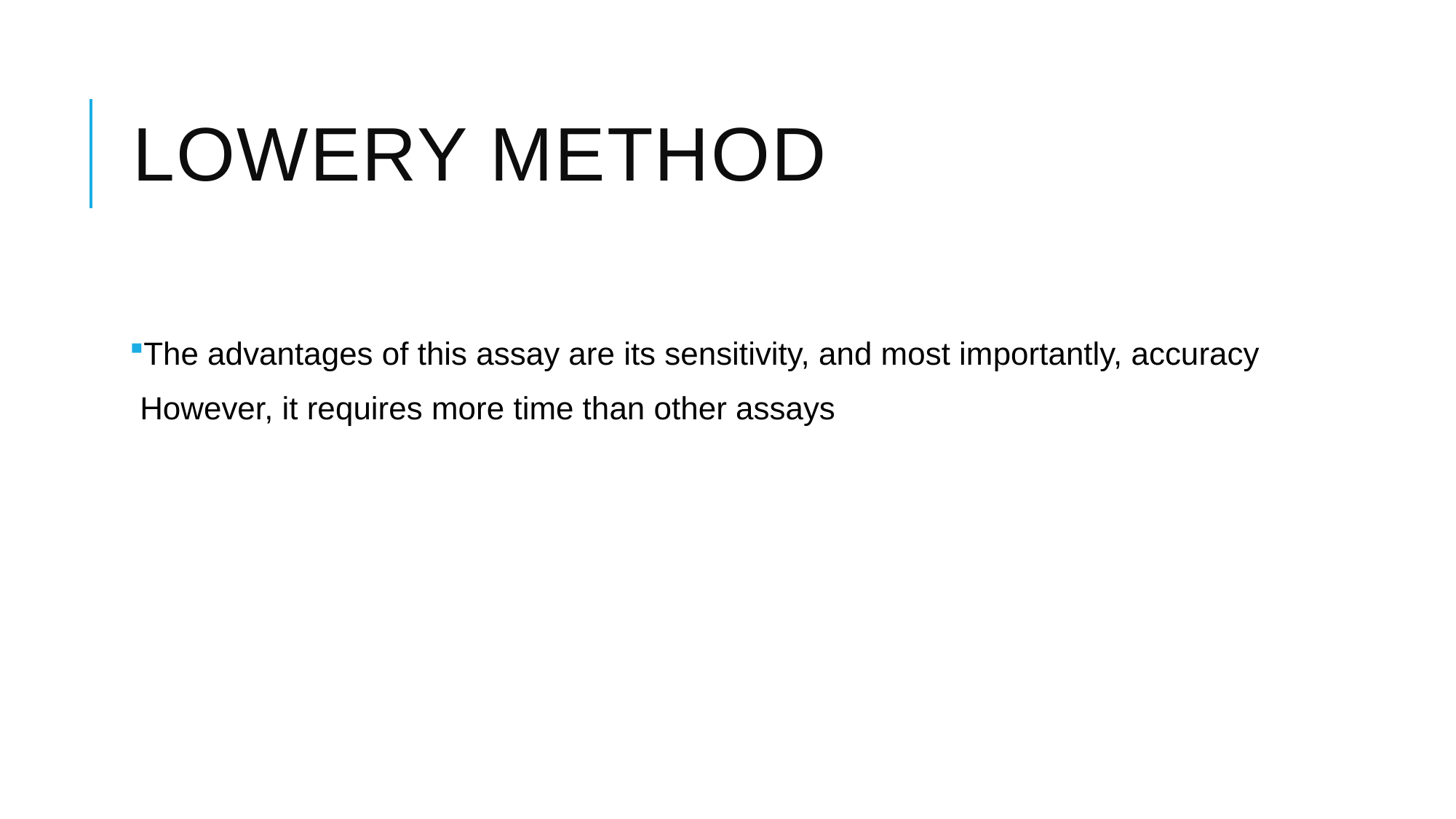

# Lowery Method

The advantages of this assay are its sensitivity, and most importantly, accuracy
However, it requires more time than other assays